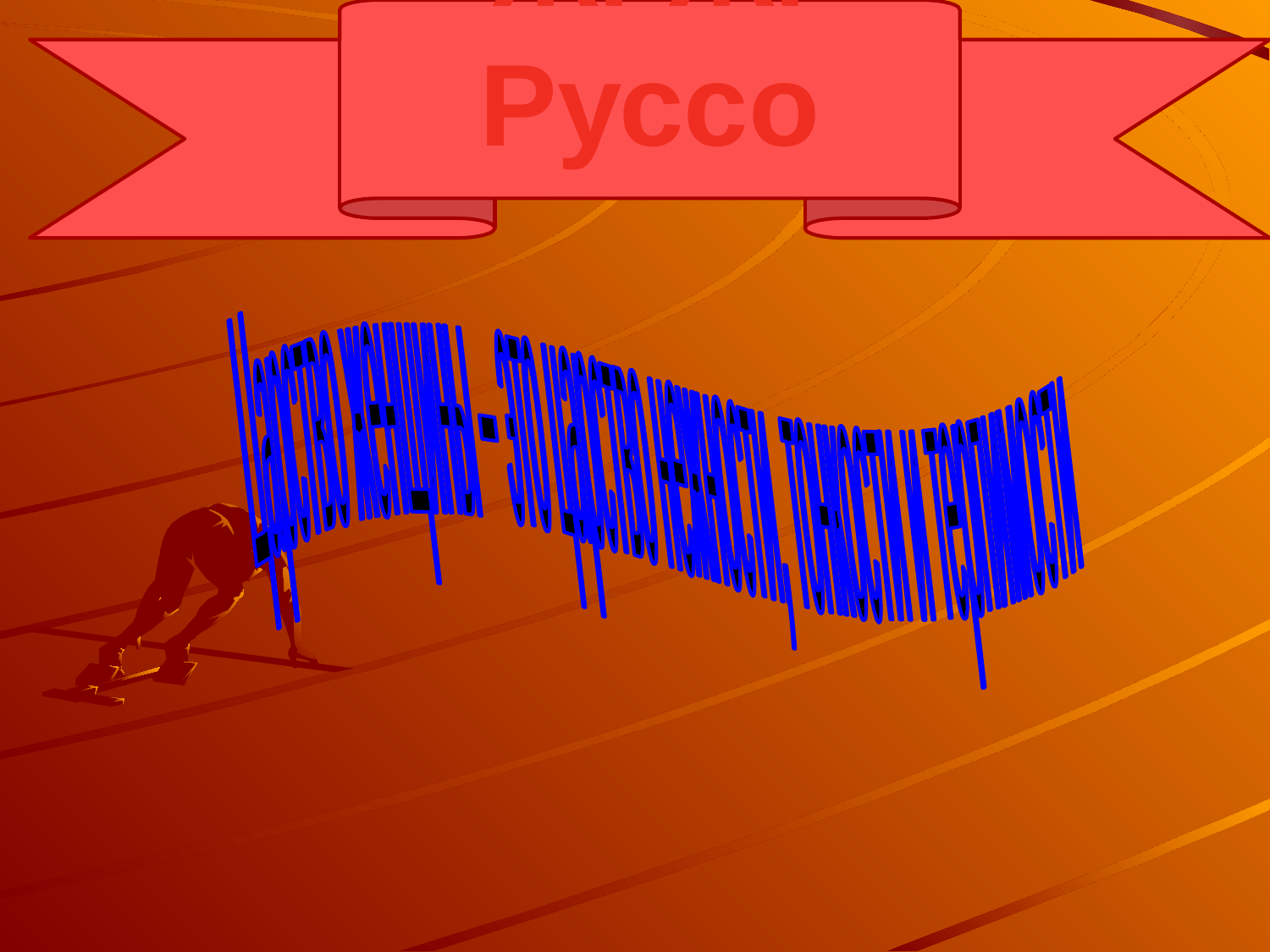

Ж.-Ж. Руссо

Царство женщины – это царство нежности, тонкости и терпимости